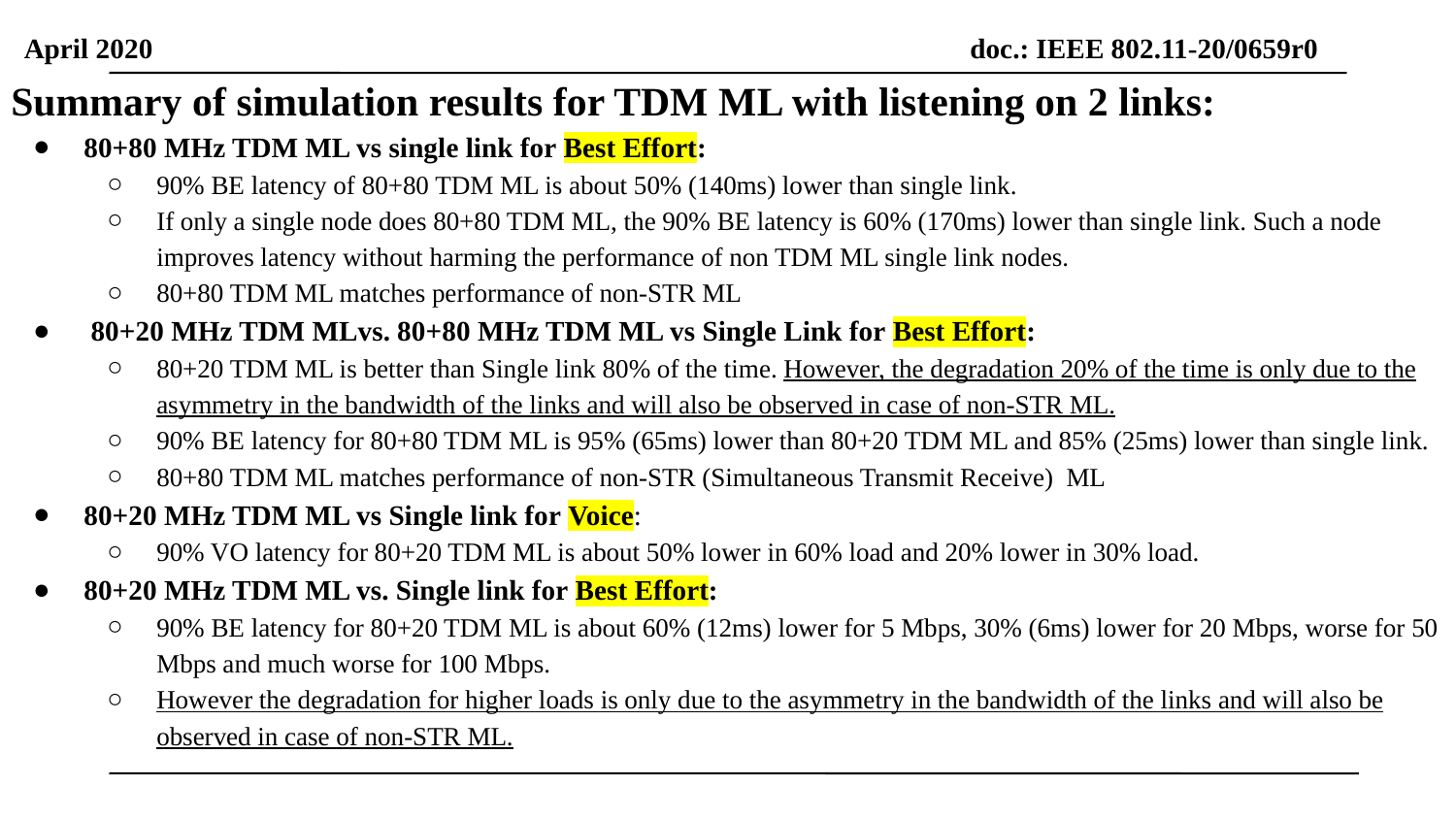

Summary of simulation results for TDM ML with listening on 2 links:
80+80 MHz TDM ML vs single link for Best Effort:
90% BE latency of 80+80 TDM ML is about 50% (140ms) lower than single link.
If only a single node does 80+80 TDM ML, the 90% BE latency is 60% (170ms) lower than single link. Such a node improves latency without harming the performance of non TDM ML single link nodes.
80+80 TDM ML matches performance of non-STR ML
 80+20 MHz TDM MLvs. 80+80 MHz TDM ML vs Single Link for Best Effort:
80+20 TDM ML is better than Single link 80% of the time. However, the degradation 20% of the time is only due to the asymmetry in the bandwidth of the links and will also be observed in case of non-STR ML.
90% BE latency for 80+80 TDM ML is 95% (65ms) lower than 80+20 TDM ML and 85% (25ms) lower than single link.
80+80 TDM ML matches performance of non-STR (Simultaneous Transmit Receive)  ML
80+20 MHz TDM ML vs Single link for Voice:
90% VO latency for 80+20 TDM ML is about 50% lower in 60% load and 20% lower in 30% load.
80+20 MHz TDM ML vs. Single link for Best Effort:
90% BE latency for 80+20 TDM ML is about 60% (12ms) lower for 5 Mbps, 30% (6ms) lower for 20 Mbps, worse for 50 Mbps and much worse for 100 Mbps.
However the degradation for higher loads is only due to the asymmetry in the bandwidth of the links and will also be observed in case of non-STR ML.